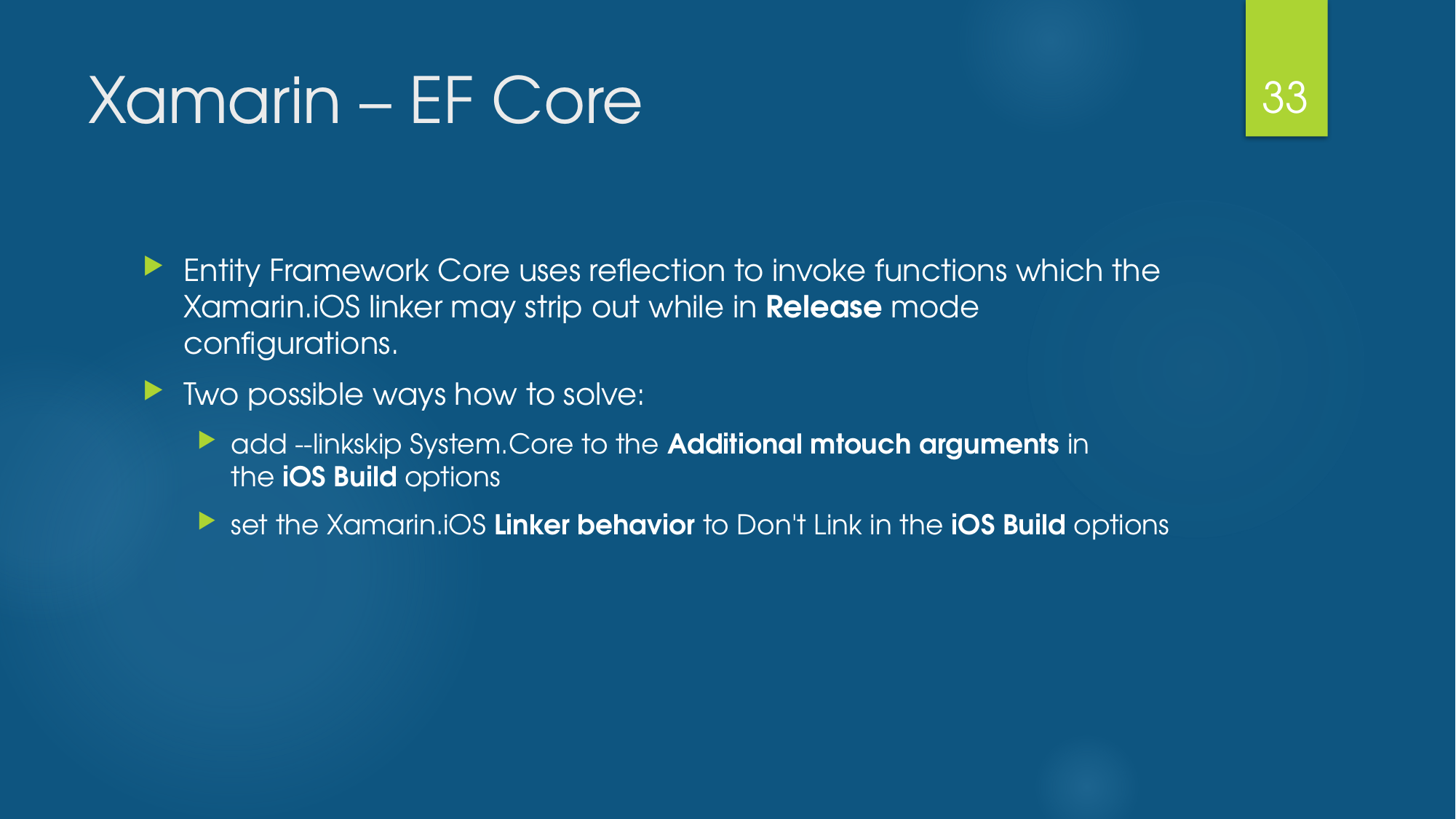

33
# Xamarin – EF Core
Entity Framework Core uses reflection to invoke functions which the Xamarin.iOS linker may strip out while in Release mode configurations.
Two possible ways how to solve:
add --linkskip System.Core to the Additional mtouch arguments in the iOS Build options
set the Xamarin.iOS Linker behavior to Don't Link in the iOS Build options